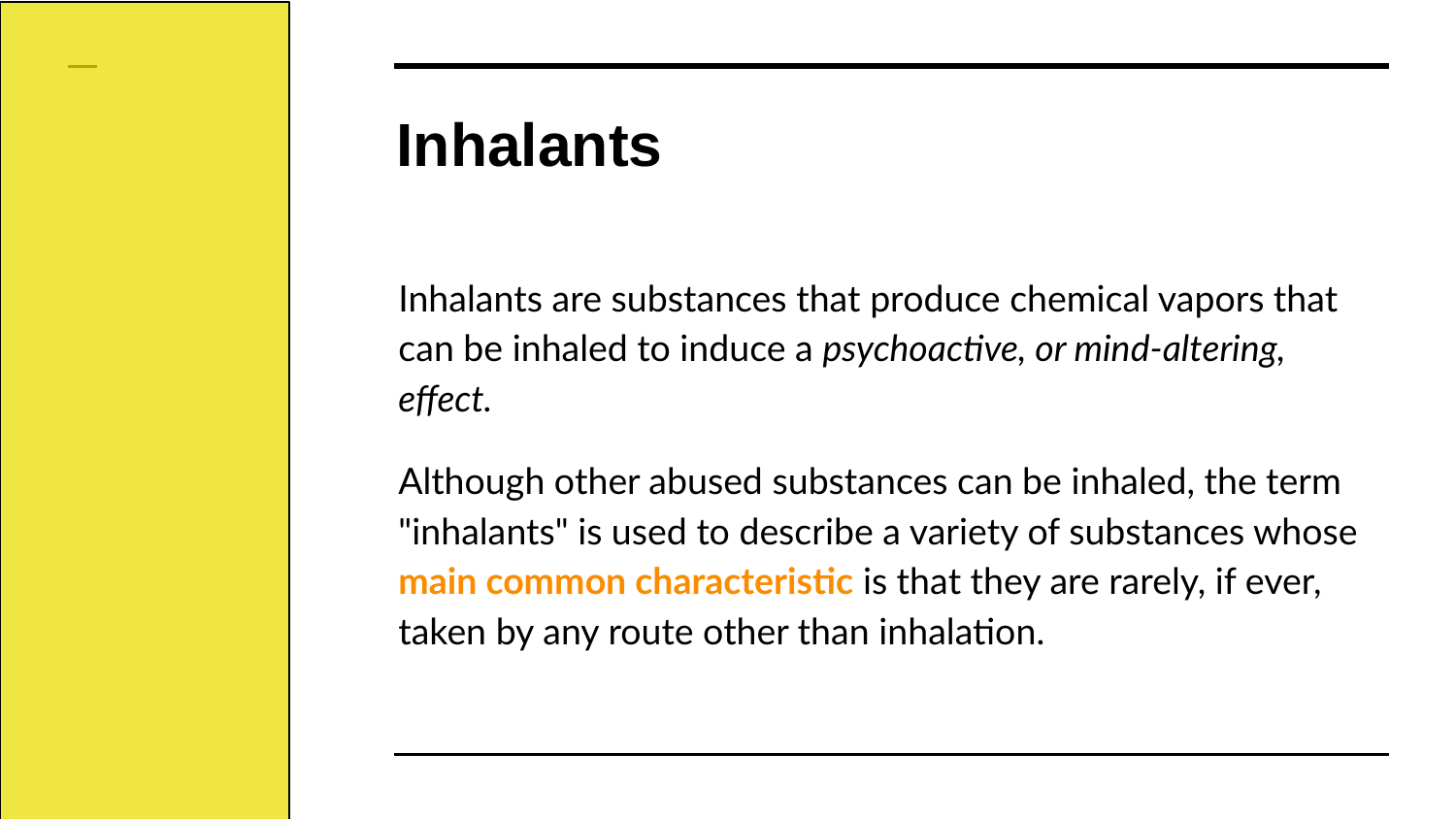

# Inhalants
Inhalants are substances that produce chemical vapors that can be inhaled to induce a psychoactive, or mind-altering, effect.
Although other abused substances can be inhaled, the term "inhalants" is used to describe a variety of substances whose main common characteristic is that they are rarely, if ever, taken by any route other than inhalation.